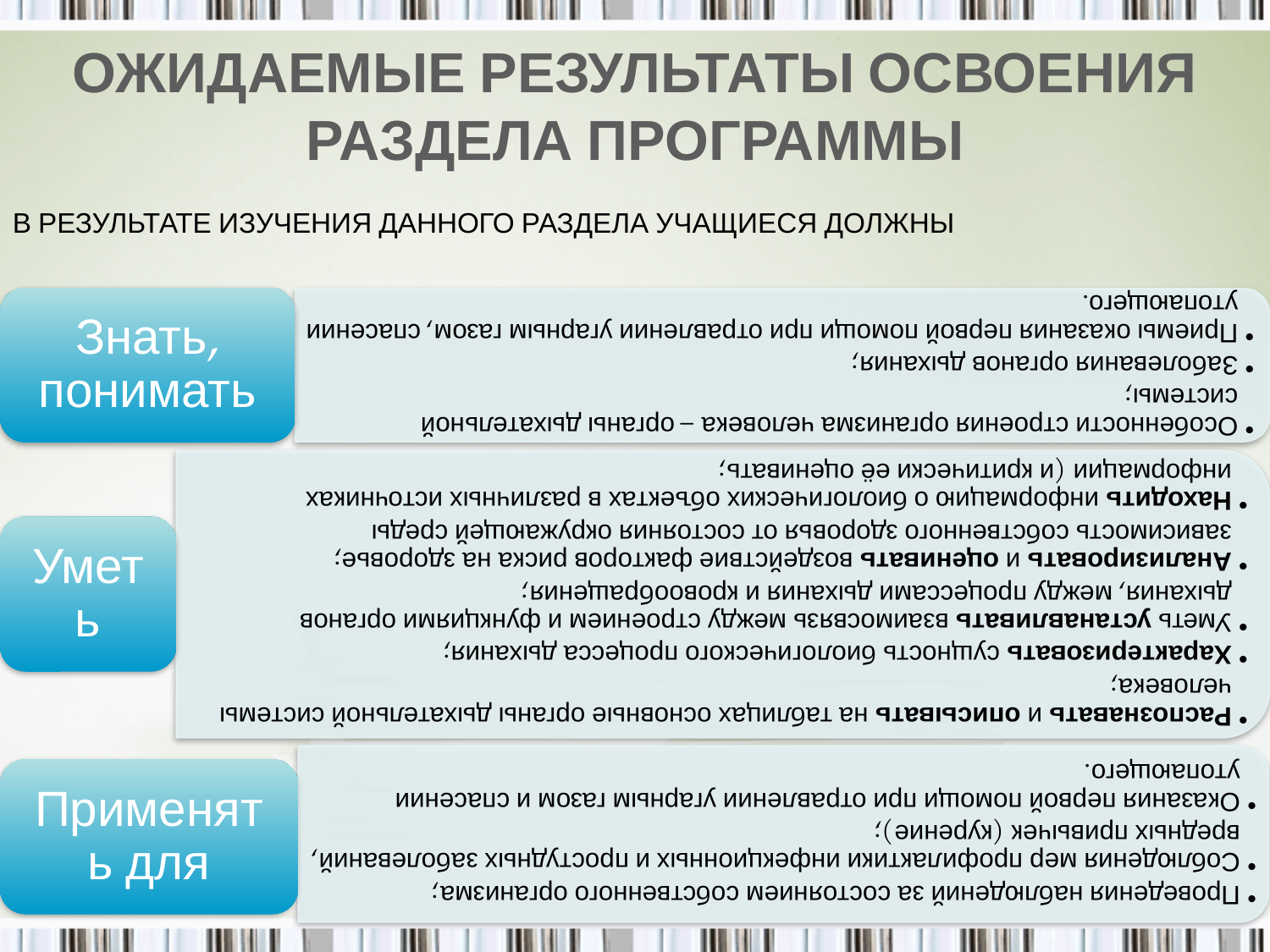

ОЖИДАЕМЫЕ РЕЗУЛЬТАТЫ ОСВОЕНИЯ РАЗДЕЛА ПРОГРАММЫ
В результате изучения данного раздела учащиеся должны
Особенности строения организма человека – органы дыхательной системы;
Заболевания органов дыхания;
Приемы оказания первой помощи при отравлении угарным газом, спасении утопающего.
Знать, понимать
Распознавать и описывать на таблицах основные органы дыхательной системы человека;
Характеризовать сущность биологического процесса дыхания;
Уметь устанавливать взаимосвязь между строением и функциями органов дыхания, между процессами дыхания и кровообращения;
Анализировать и оценивать воздействие факторов риска на здоровье; зависимость собственного здоровья от состояния окружающей среды
Находить информацию о биологических объектах в различных источниках информации (и критически её оценивать;
Уметь
Проведения наблюдений за состоянием собственного организма;
Соблюдения мер профилактики инфекционных и простудных заболеваний, вредных привычек (курение);
Оказания первой помощи при отравлении угарным газом и спасении утопающего.
Применять для